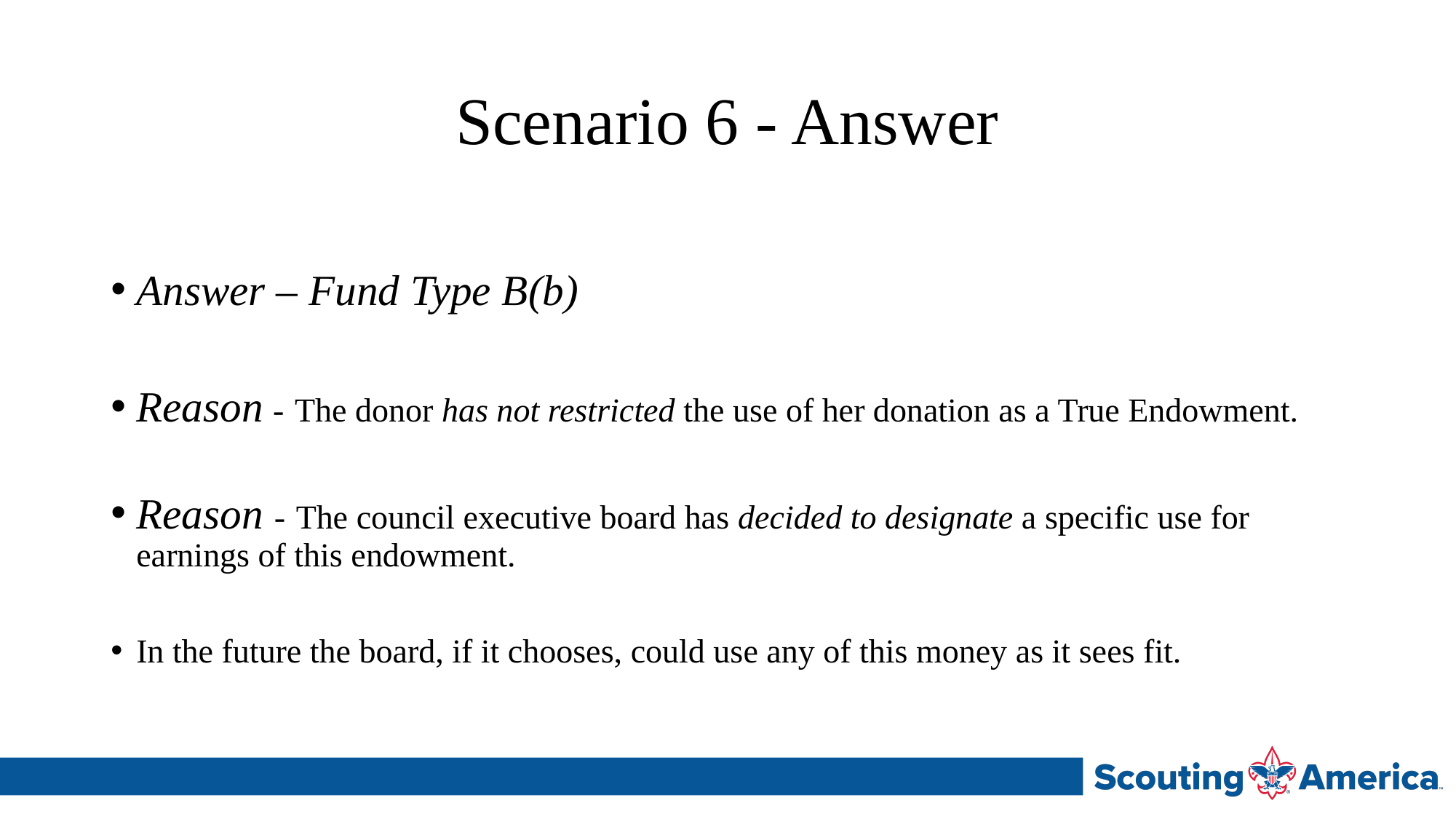

# Scenario 6 - Answer
Answer – Fund Type B(b)

Reason - The donor has not restricted the use of her donation as a True Endowment.

Reason - The council executive board has decided to designate a specific use for earnings of this endowment.

In the future the board, if it chooses, could use any of this money as it sees fit.